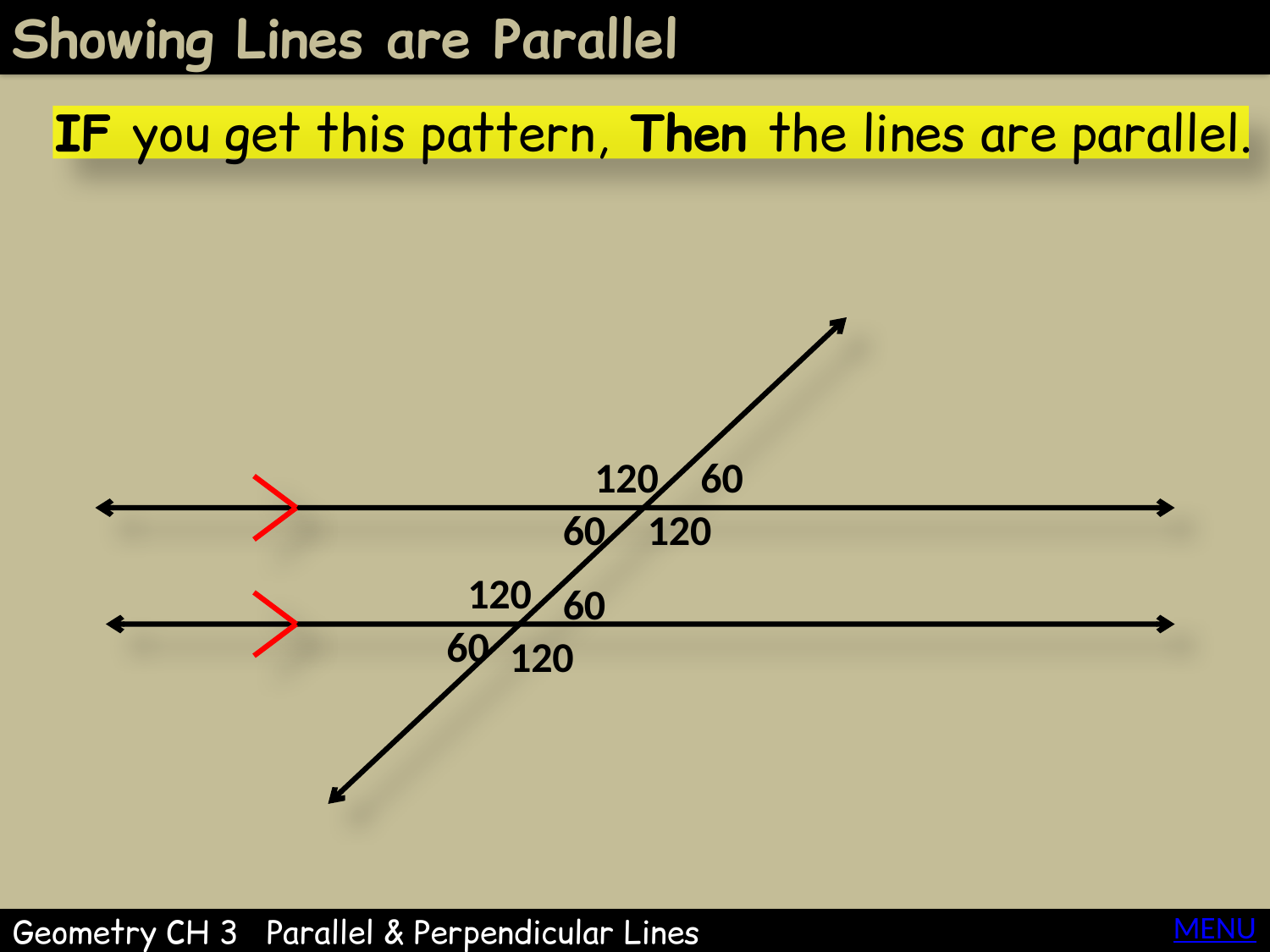

Showing Lines are Parallel
IF you get this pattern, Then the lines are parallel.

120
60

60
120

120
60

60

120
MENU
Geometry CH 3	Parallel & Perpendicular Lines